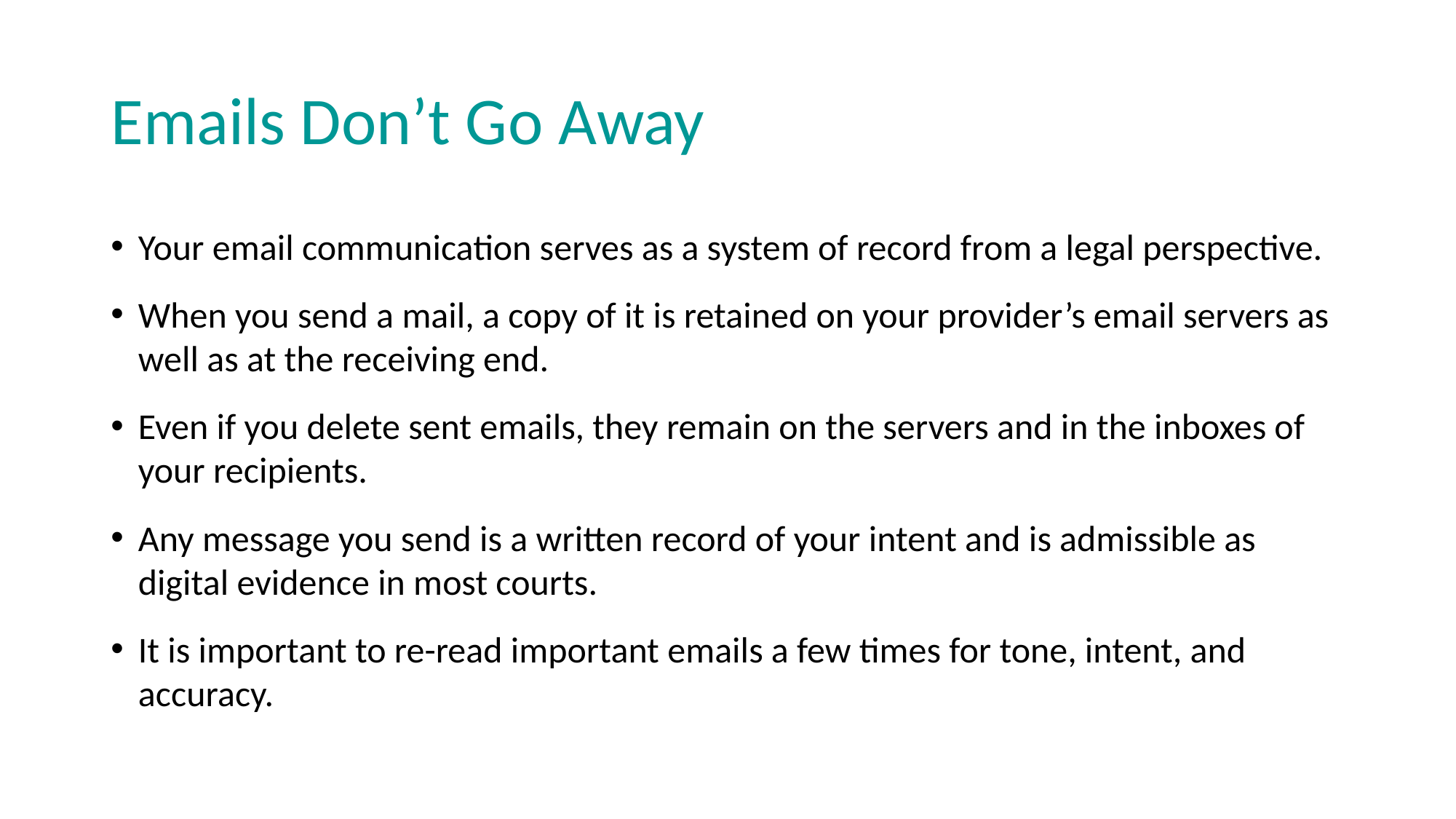

# Emails Don’t Go Away
Your email communication serves as a system of record from a legal perspective.
When you send a mail, a copy of it is retained on your provider’s email servers as well as at the receiving end.
Even if you delete sent emails, they remain on the servers and in the inboxes of your recipients.
Any message you send is a written record of your intent and is admissible as digital evidence in most courts.
It is important to re-read important emails a few times for tone, intent, and accuracy.